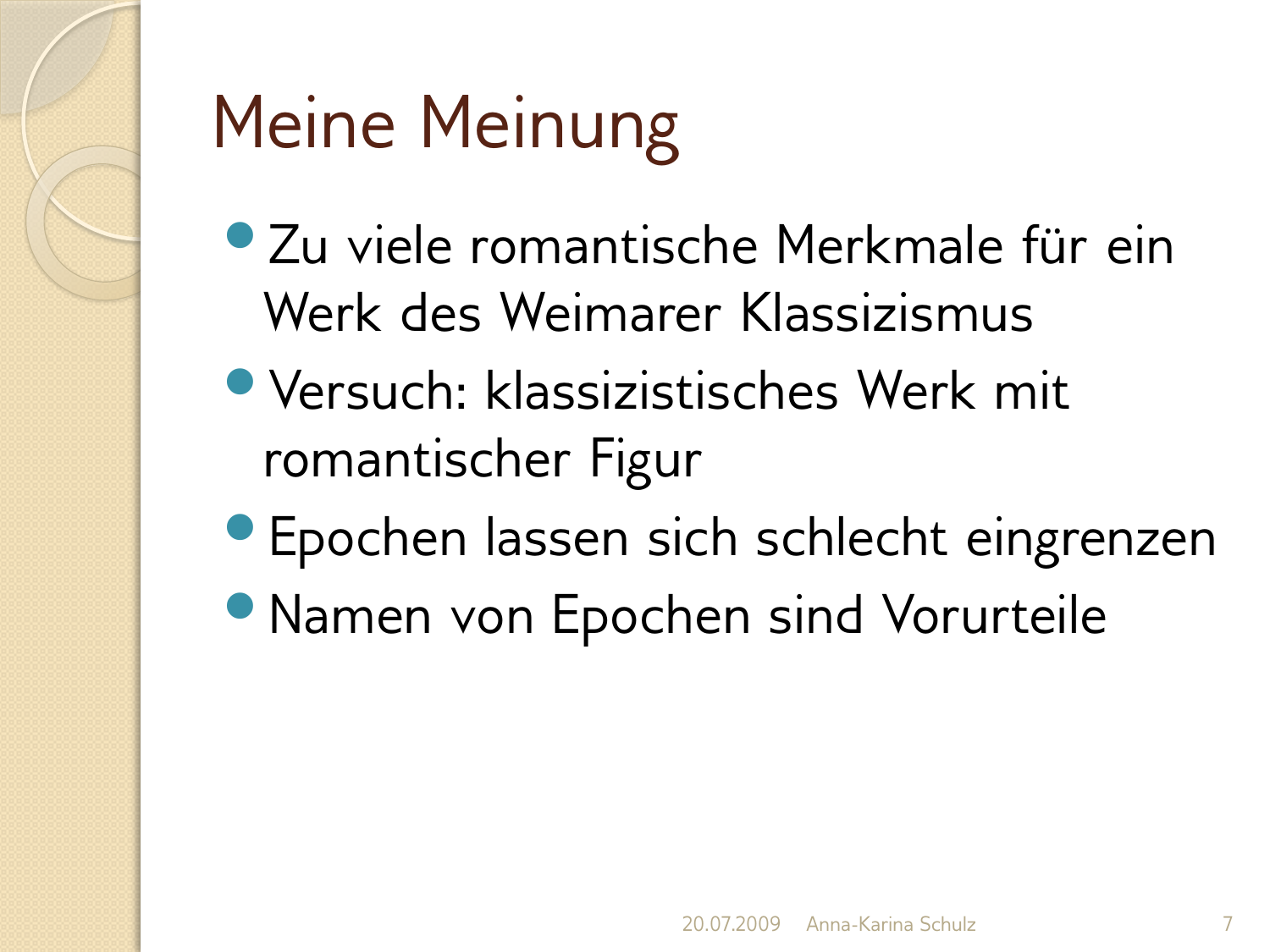

# Meine Meinung
Zu viele romantische Merkmale für ein Werk des Weimarer Klassizismus
Versuch: klassizistisches Werk mit romantischer Figur
Epochen lassen sich schlecht eingrenzen
Namen von Epochen sind Vorurteile
20.07.2009
Anna-Karina Schulz
7